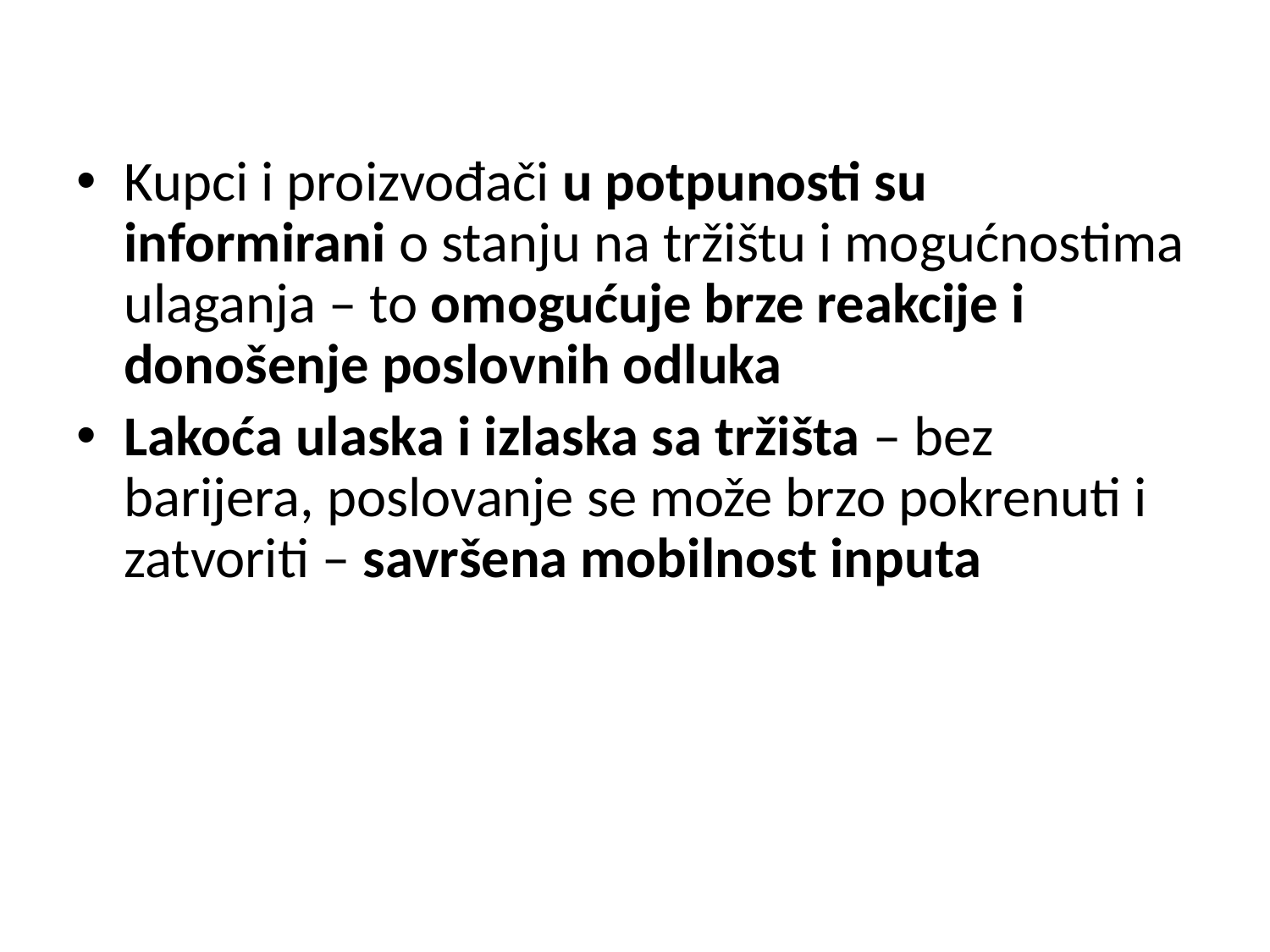

Kupci i proizvođači u potpunosti su informirani o stanju na tržištu i mogućnostima ulaganja – to omogućuje brze reakcije i donošenje poslovnih odluka
Lakoća ulaska i izlaska sa tržišta – bez barijera, poslovanje se može brzo pokrenuti i zatvoriti – savršena mobilnost inputa